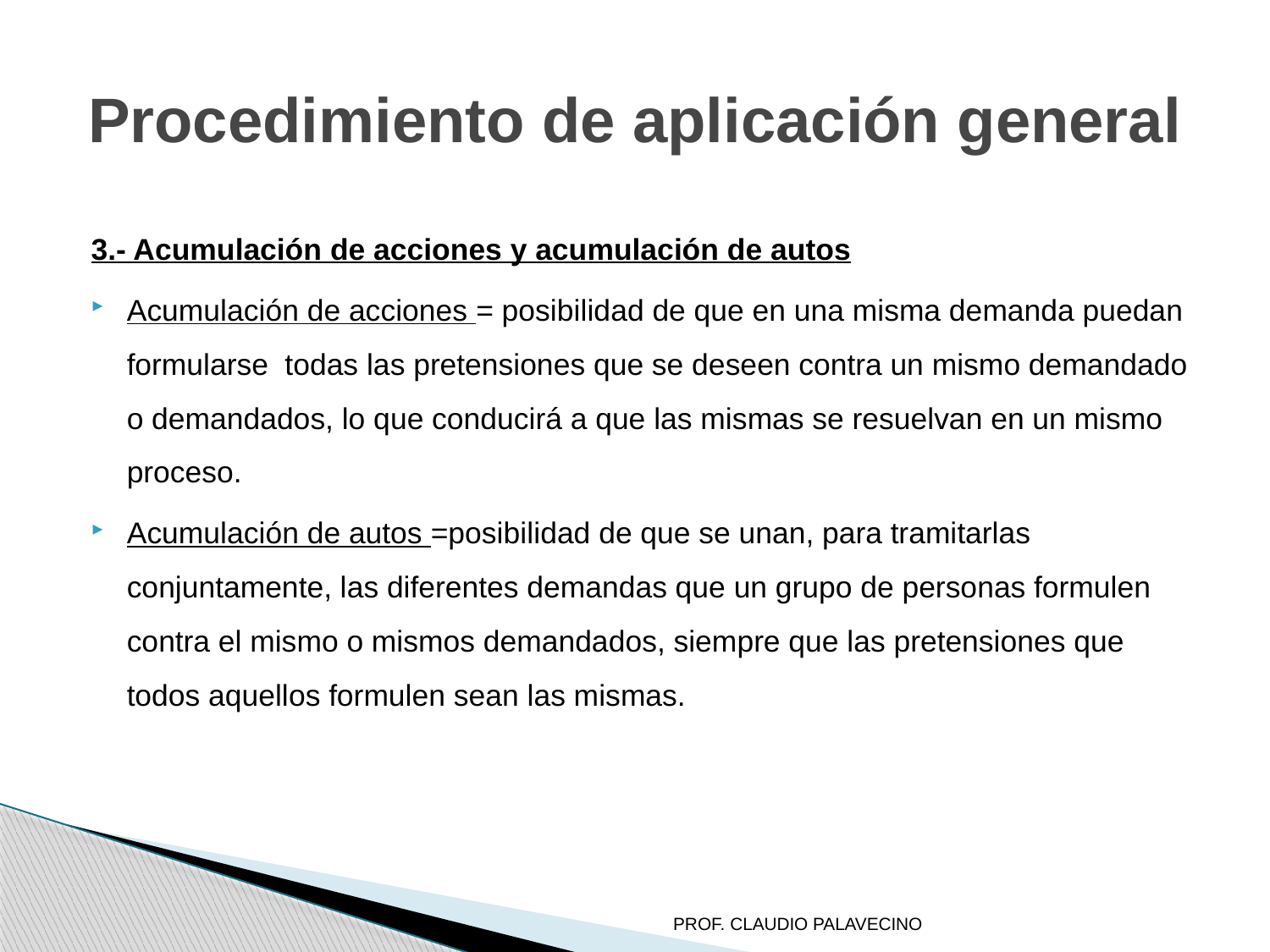

# Procedimiento de aplicación general
3.- Acumulación de acciones y acumulación de autos
Acumulación de acciones = posibilidad de que en una misma demanda puedan formularse  todas las pretensiones que se deseen contra un mismo demandado o demandados, lo que conducirá a que las mismas se resuelvan en un mismo proceso.
Acumulación de autos =posibilidad de que se unan, para tramitarlas conjuntamente, las diferentes demandas que un grupo de personas formulen contra el mismo o mismos demandados, siempre que las pretensiones que todos aquellos formulen sean las mismas.

PROF. CLAUDIO PALAVECINO